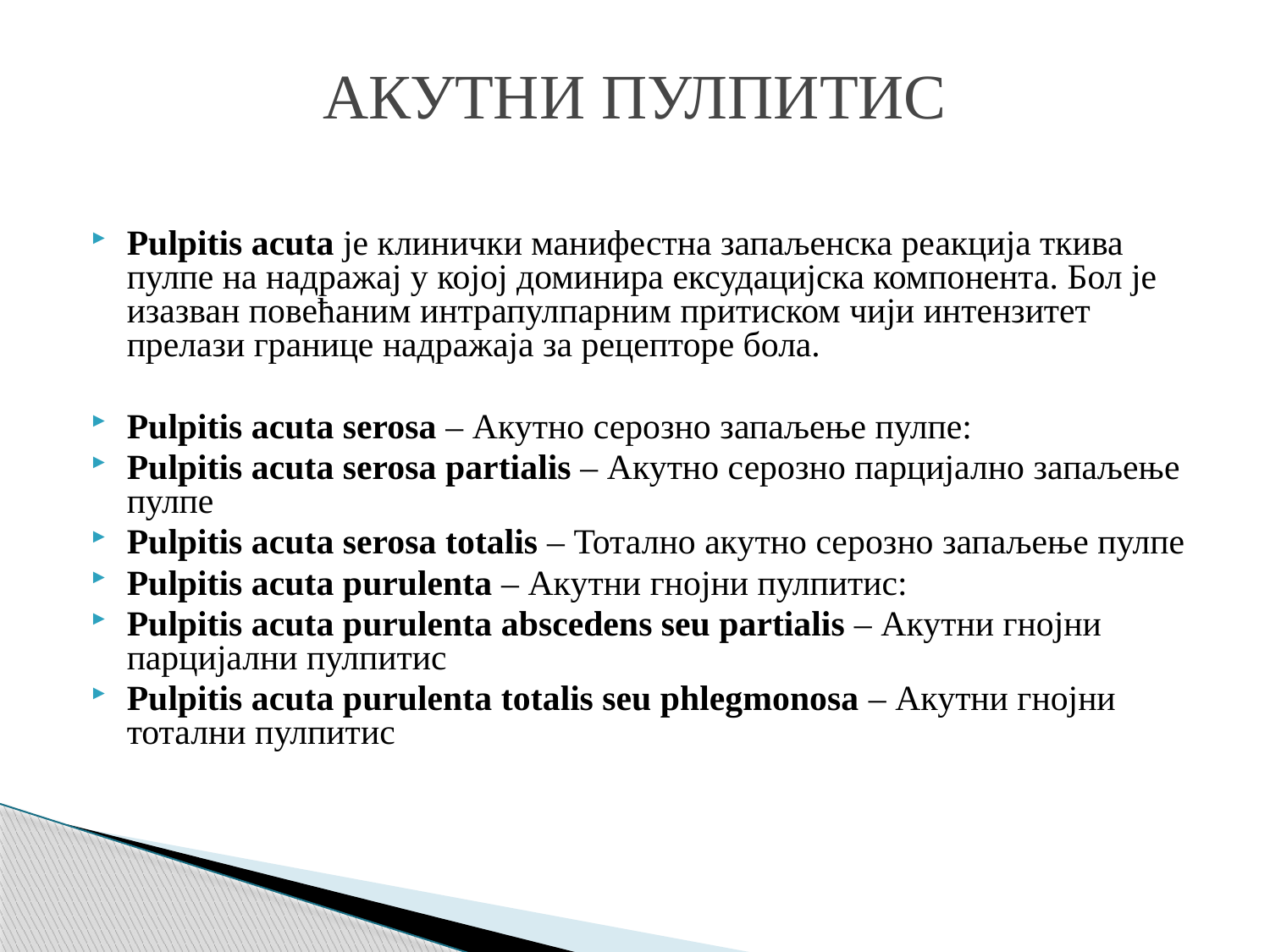

# АКУТНИ ПУЛПИТИС
Pulpitis acuta је клинички манифестна запаљенска реакција ткива пулпе на надражај у којој доминира ексудацијска компонента. Бол је изазван повећаним интрапулпарним притиском чији интензитет прелази границе надражаја за рецепторе бола.

Pulpitis acuta serosa – Акутно серозно запаљење пулпе:
Pulpitis acuta serosa partialis – Акутно серозно парцијално запаљење пулпе
Pulpitis acuta serosa totalis – Тотално акутно серозно запаљење пулпе
Pulpitis acuta purulenta – Акутни гнојни пулпитис:
Pulpitis acuta purulenta abscedens seu partialis – Акутни гнојни парцијални пулпитис
Pulpitis acuta purulenta totalis seu phlegmonosa – Акутни гнојни тотални пулпитис